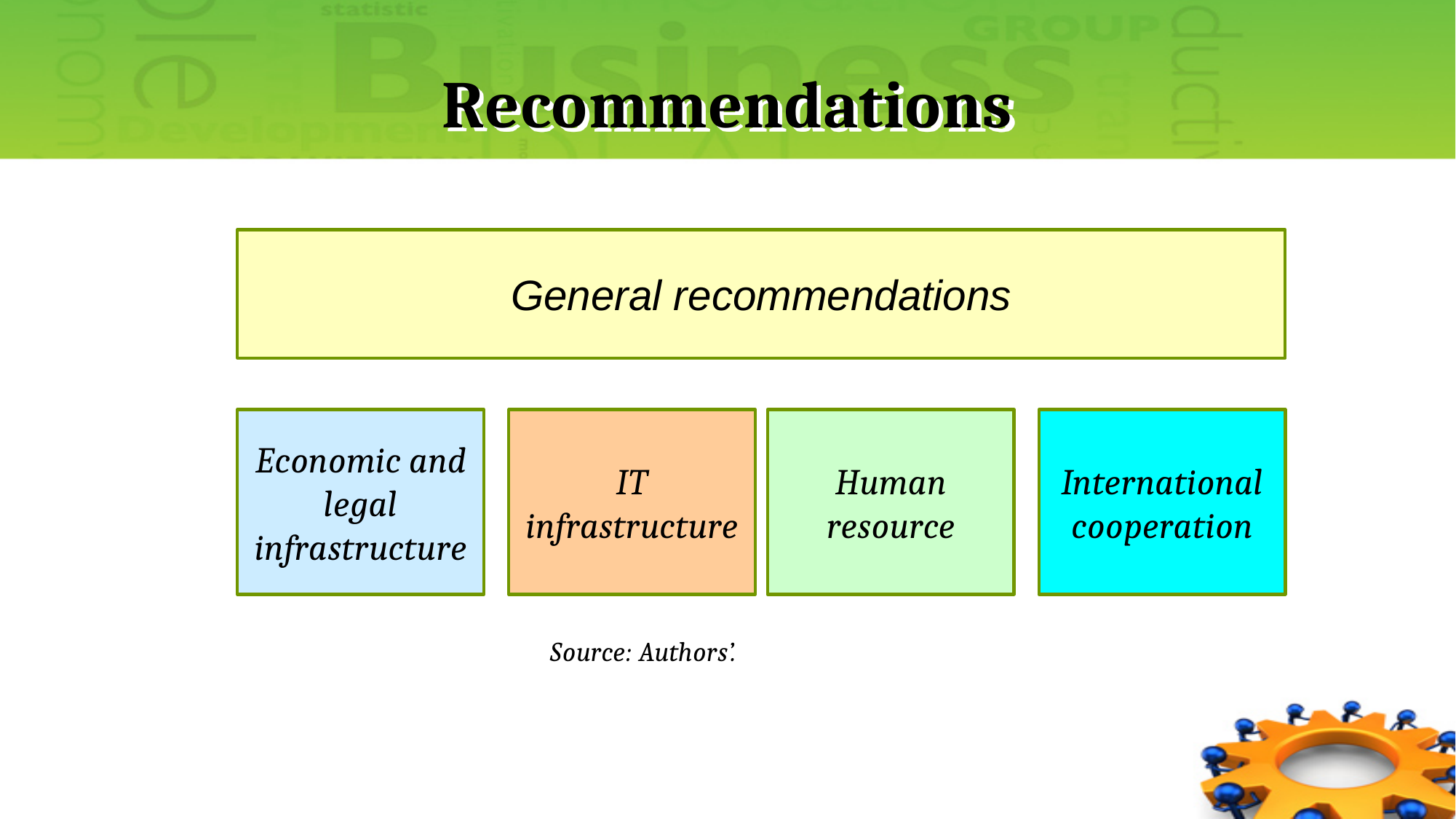

# Recommendations
General recommendations
Human resource
International cooperation
IT infrastructure
Economic and legal infrastructure
Source: Authors’.